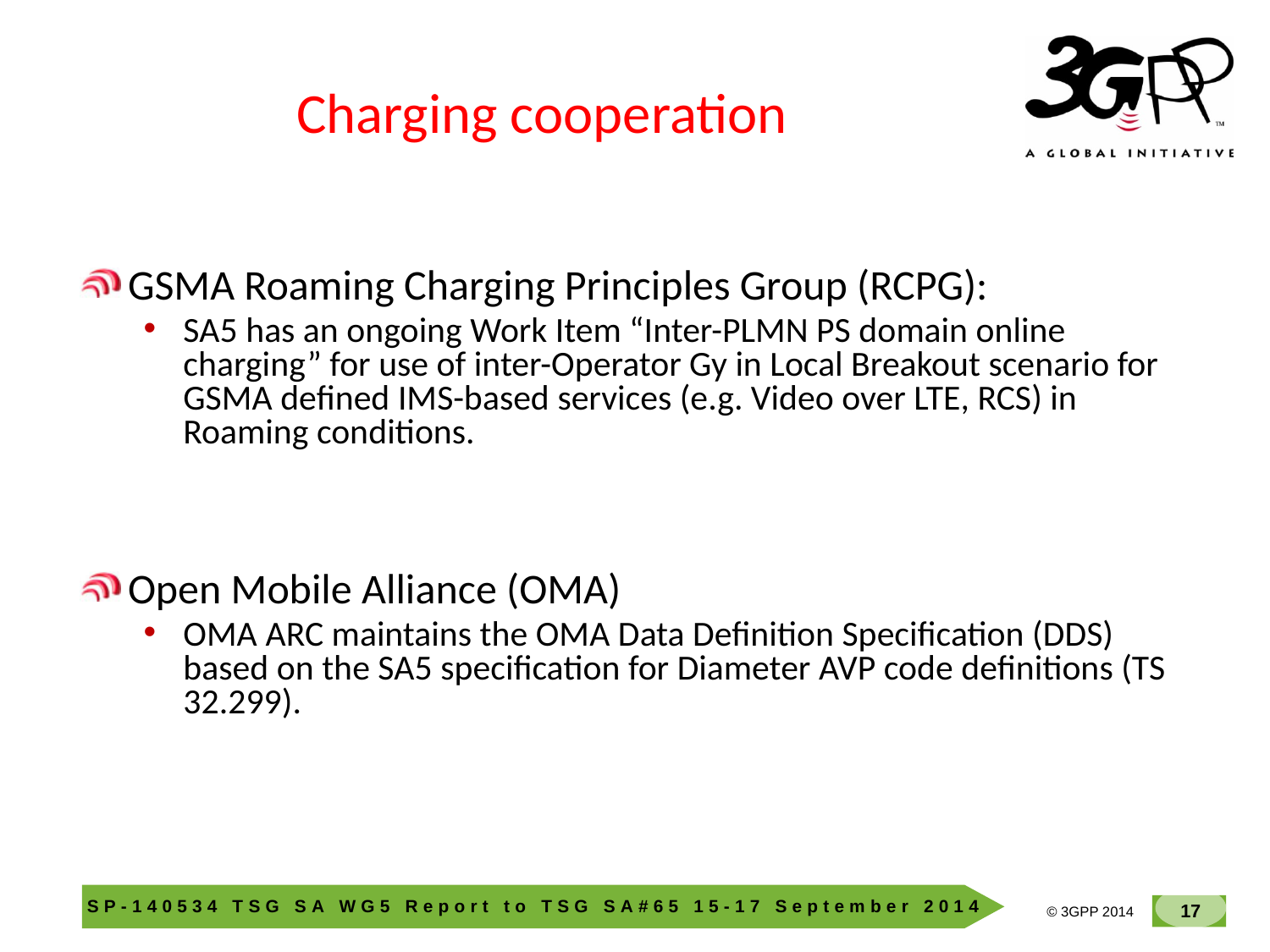

# Charging cooperation

GSMA Roaming Charging Principles Group (RCPG):
SA5 has an ongoing Work Item “Inter-PLMN PS domain online charging” for use of inter-Operator Gy in Local Breakout scenario for GSMA defined IMS-based services (e.g. Video over LTE, RCS) in Roaming conditions.

Open Mobile Alliance (OMA)
OMA ARC maintains the OMA Data Definition Specification (DDS) based on the SA5 specification for Diameter AVP code definitions (TS 32.299).